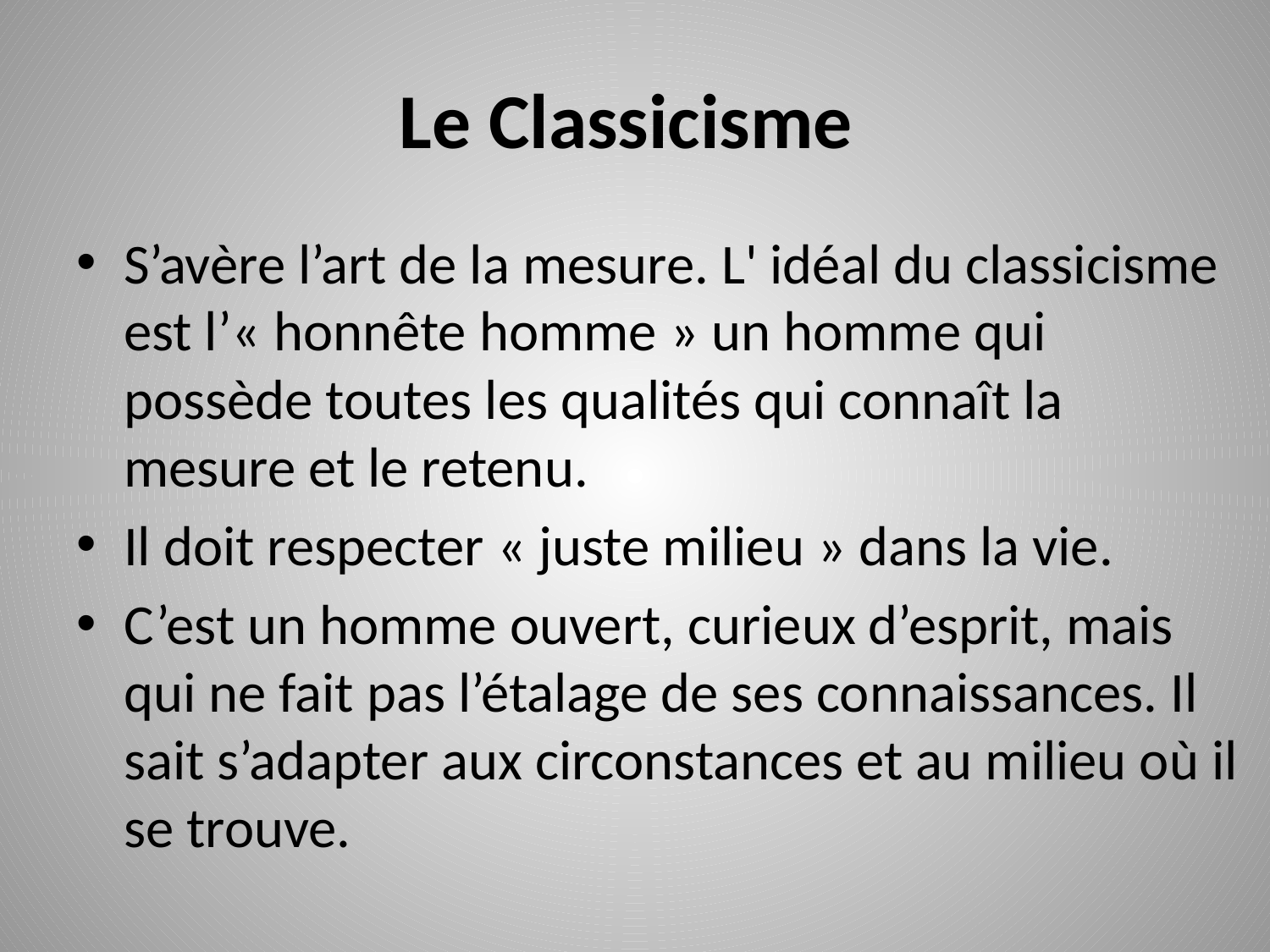

# Le Classicisme

S’avère l’art de la mesure. L' idéal du classicisme est l’« honnête homme » un homme qui possède toutes les qualités qui connaît la mesure et le retenu.
Il doit respecter « juste milieu » dans la vie.
C’est un homme ouvert, curieux d’esprit, mais qui ne fait pas l’étalage de ses connaissances. Il sait s’adapter aux circonstances et au milieu où il se trouve.